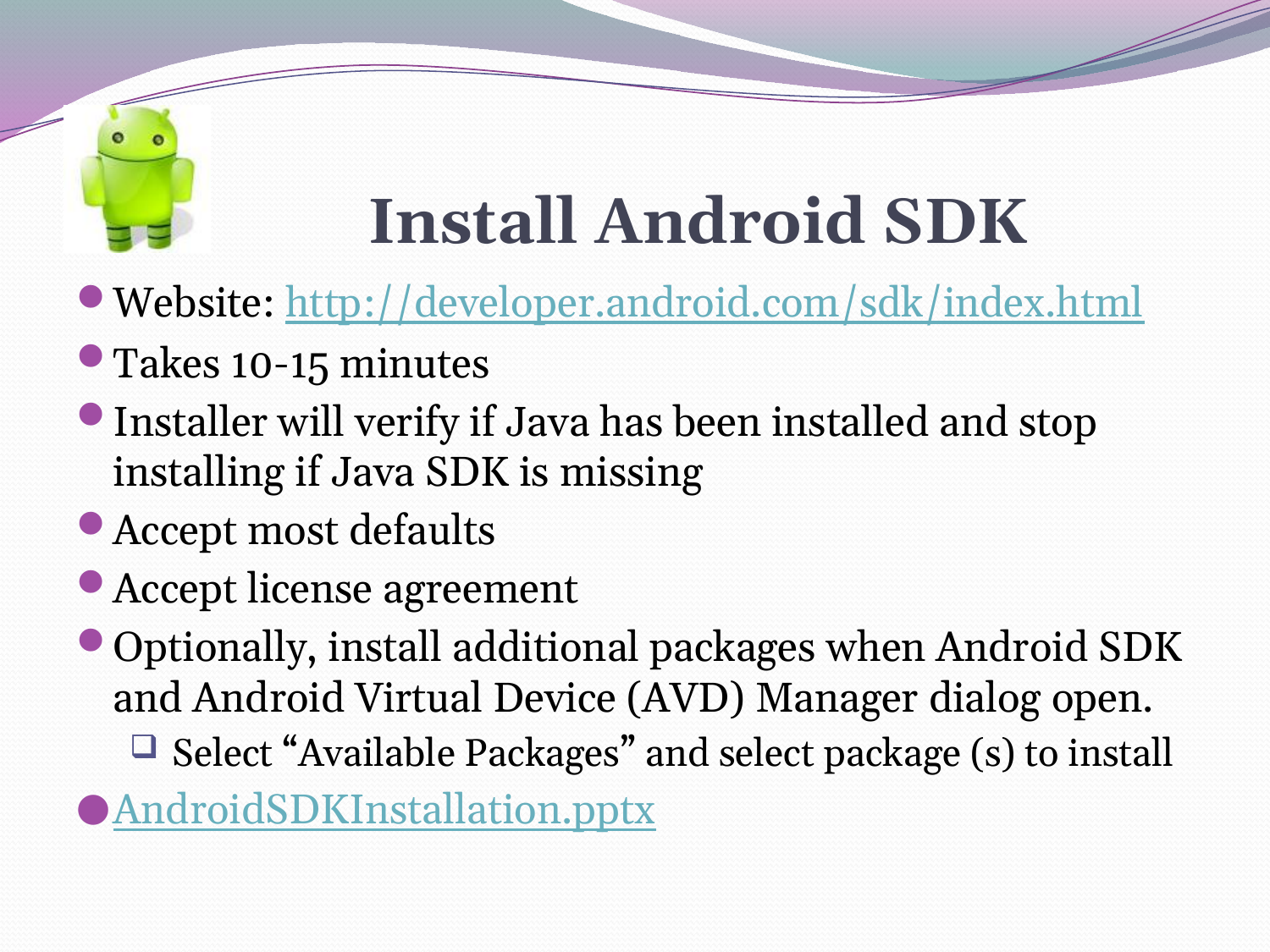

# Install Android SDK
Website: http://developer.android.com/sdk/index.html
Takes 10-15 minutes
Installer will verify if Java has been installed and stop installing if Java SDK is missing
Accept most defaults
Accept license agreement
Optionally, install additional packages when Android SDK and Android Virtual Device (AVD) Manager dialog open.
 Select “Available Packages” and select package (s) to install
AndroidSDKInstallation.pptx